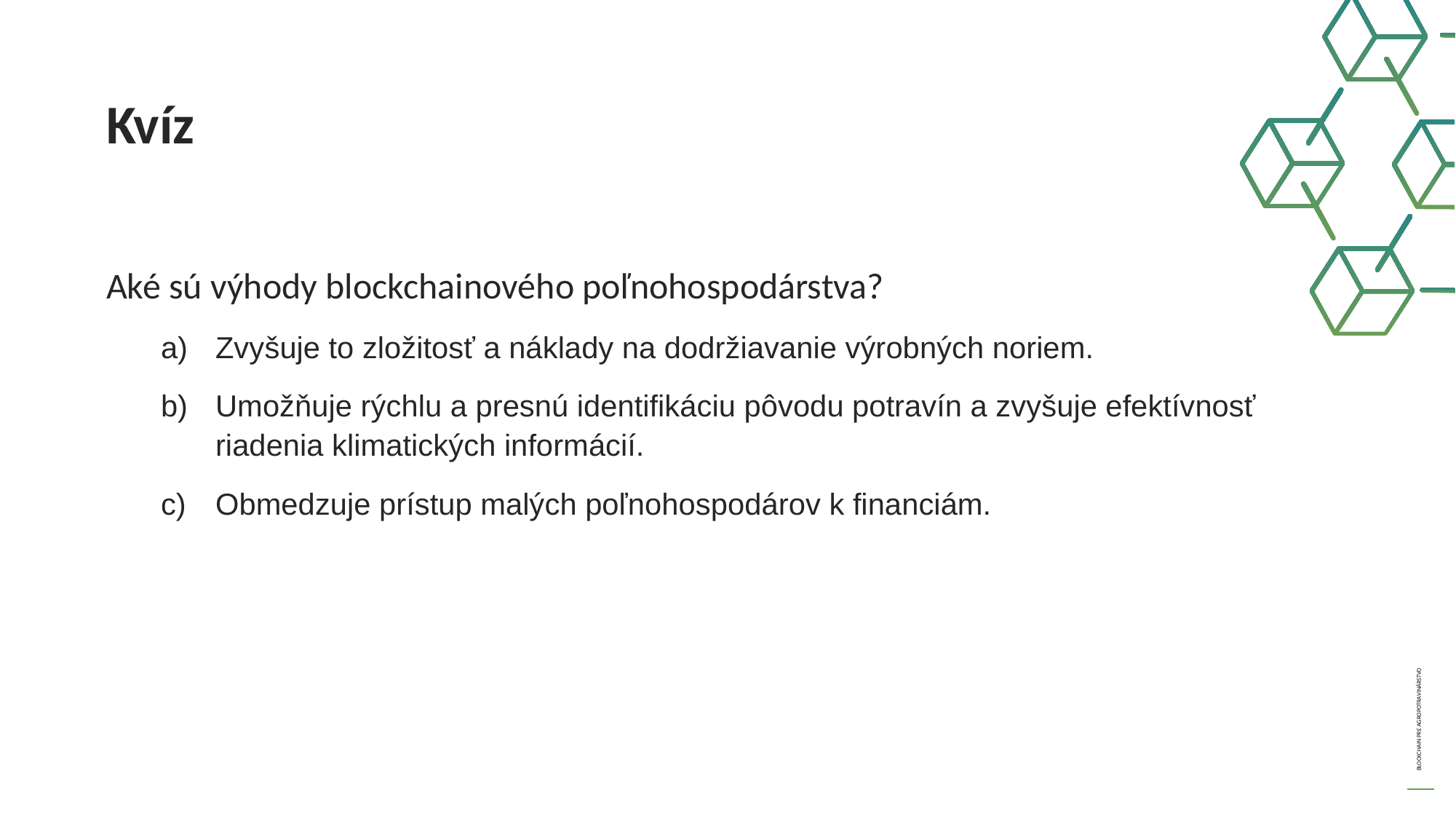

Kvíz
Aké sú výhody blockchainového poľnohospodárstva?
Zvyšuje to zložitosť a náklady na dodržiavanie výrobných noriem.
Umožňuje rýchlu a presnú identifikáciu pôvodu potravín a zvyšuje efektívnosť riadenia klimatických informácií.
Obmedzuje prístup malých poľnohospodárov k financiám.